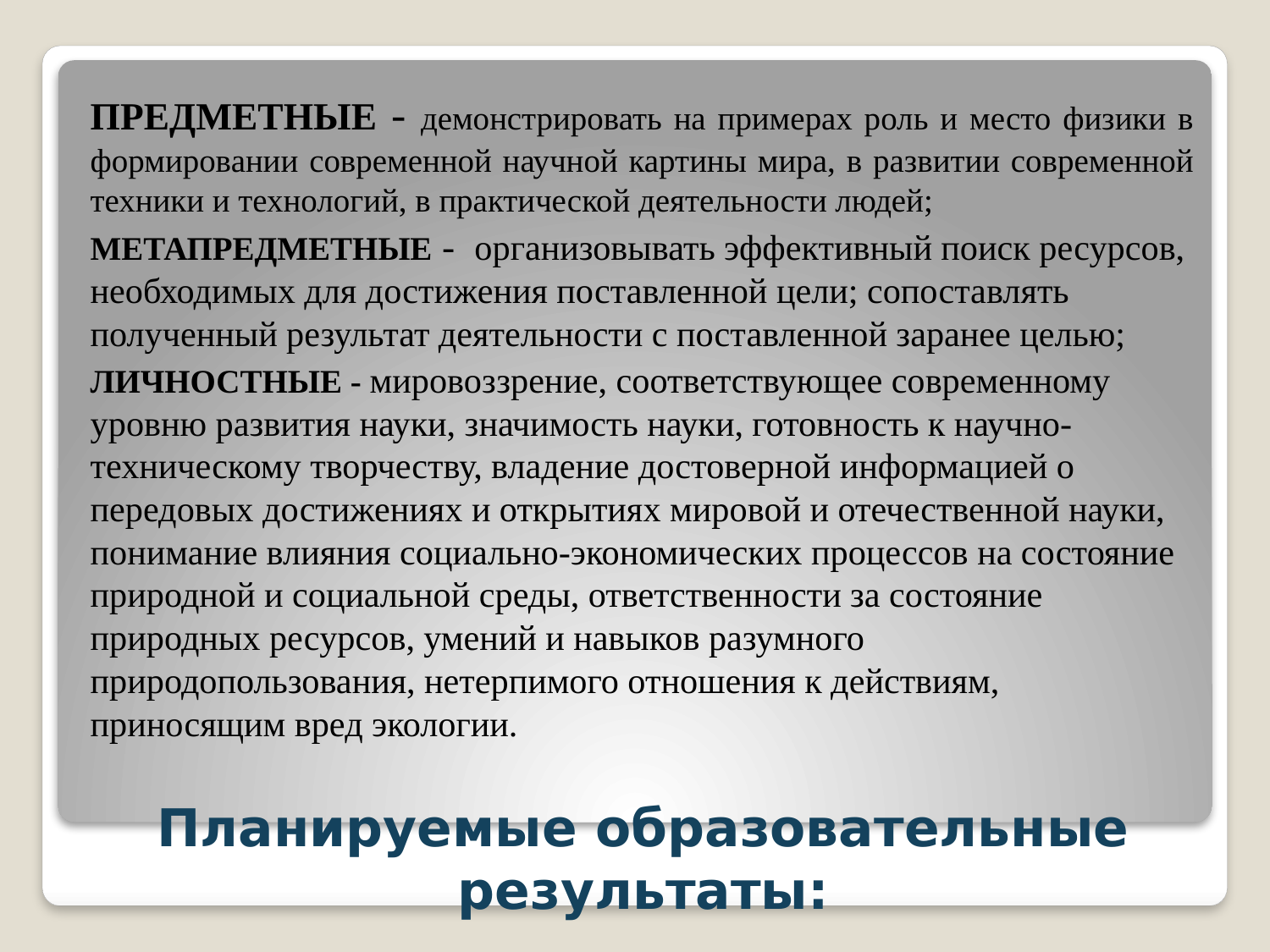

ПРЕДМЕТНЫЕ - демонстрировать на примерах роль и место физики в формировании современной научной картины мира, в развитии современной техники и технологий, в практической деятельности людей;
МЕТАПРЕДМЕТНЫЕ -  организовывать эффективный поиск ресурсов, необходимых для достижения поставленной цели; сопоставлять полученный результат деятельности с поставленной заранее целью;
ЛИЧНОСТНЫЕ - мировоззрение, соответствующее современному уровню развития науки, значимость науки, готовность к научно-техническому творчеству, владение достоверной информацией о передовых достижениях и открытиях мировой и отечественной науки, понимание влияния социально-экономических процессов на состояние природной и социальной среды, ответственности за состояние природных ресурсов, умений и навыков разумного природопользования, нетерпимого отношения к действиям, приносящим вред экологии.
# Планируемые образовательные результаты: